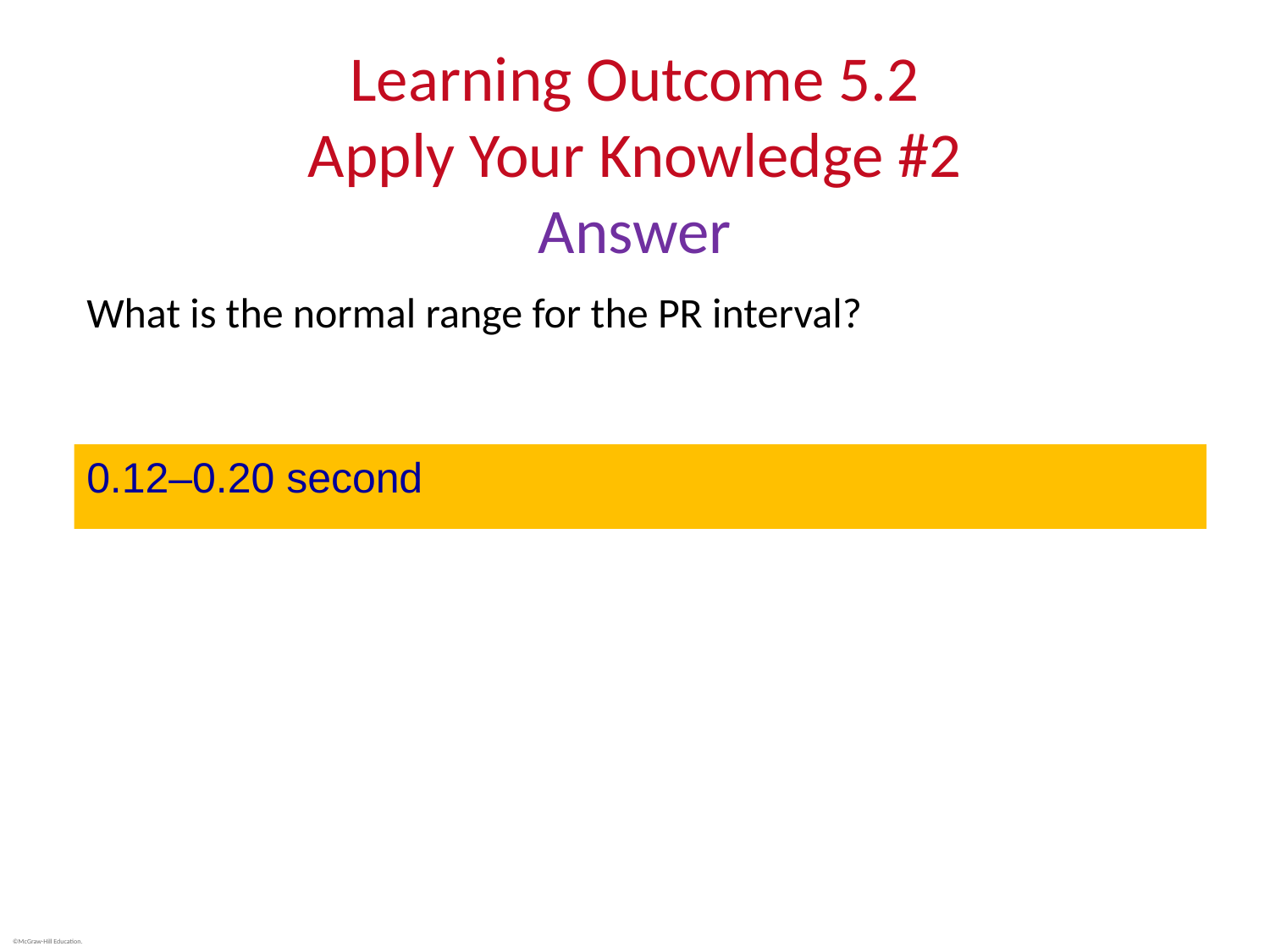

# Learning Outcome 5.2 Apply Your Knowledge #2 Answer
What is the normal range for the PR interval?
0.12‒0.20 second